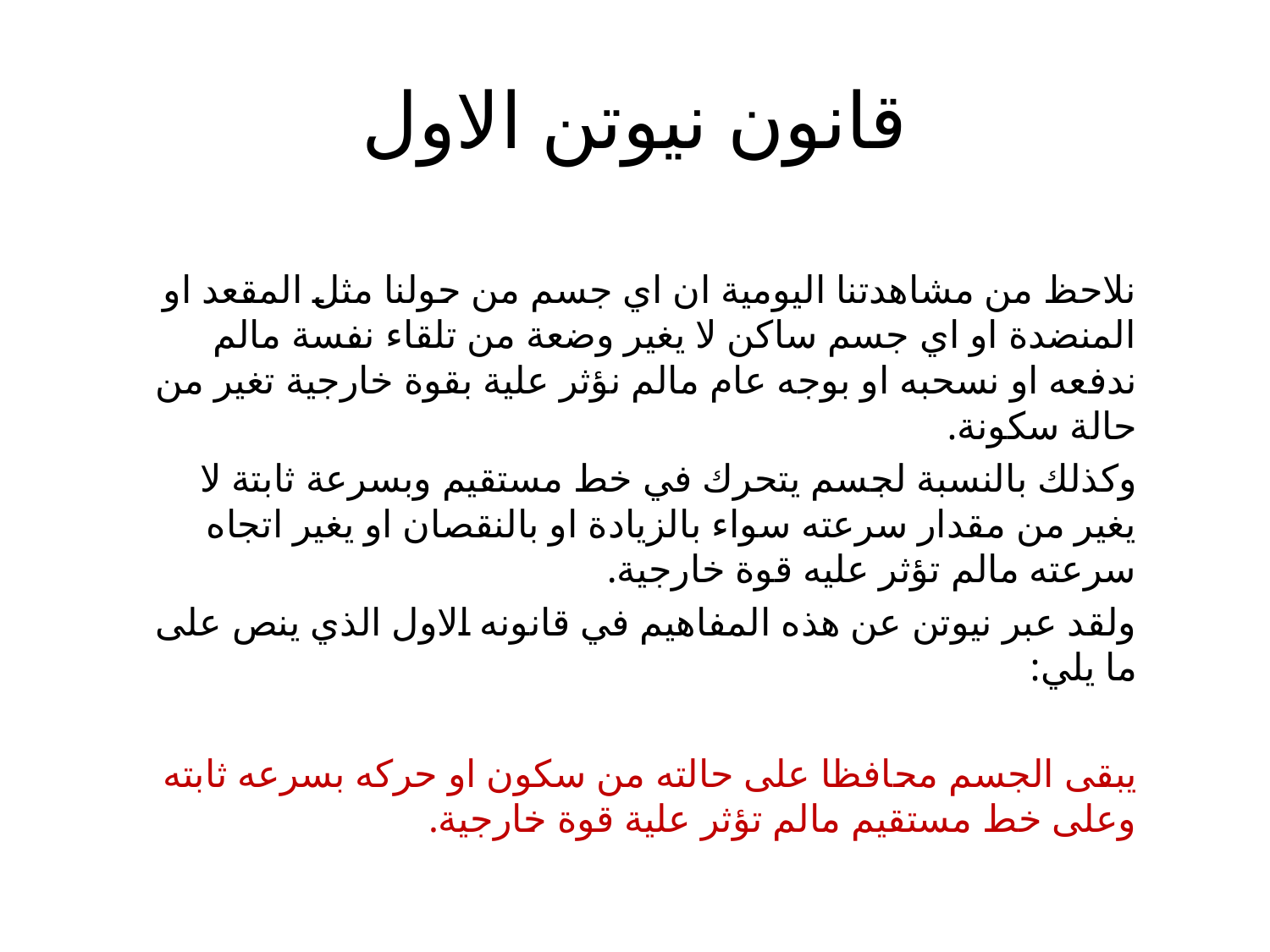

# قانون نيوتن الاول

نلاحظ من مشاهدتنا اليومية ان اي جسم من حولنا مثل المقعد او المنضدة او اي جسم ساكن لا يغير وضعة من تلقاء نفسة مالم ندفعه او نسحبه او بوجه عام مالم نؤثر علية بقوة خارجية تغير من حالة سكونة.
وكذلك بالنسبة لجسم يتحرك في خط مستقيم وبسرعة ثابتة لا يغير من مقدار سرعته سواء بالزيادة او بالنقصان او يغير اتجاه سرعته مالم تؤثر عليه قوة خارجية.
ولقد عبر نيوتن عن هذه المفاهيم في قانونه الاول الذي ينص على ما يلي:

يبقى الجسم محافظا على حالته من سكون او حركه بسرعه ثابته وعلى خط مستقيم مالم تؤثر علية قوة خارجية.